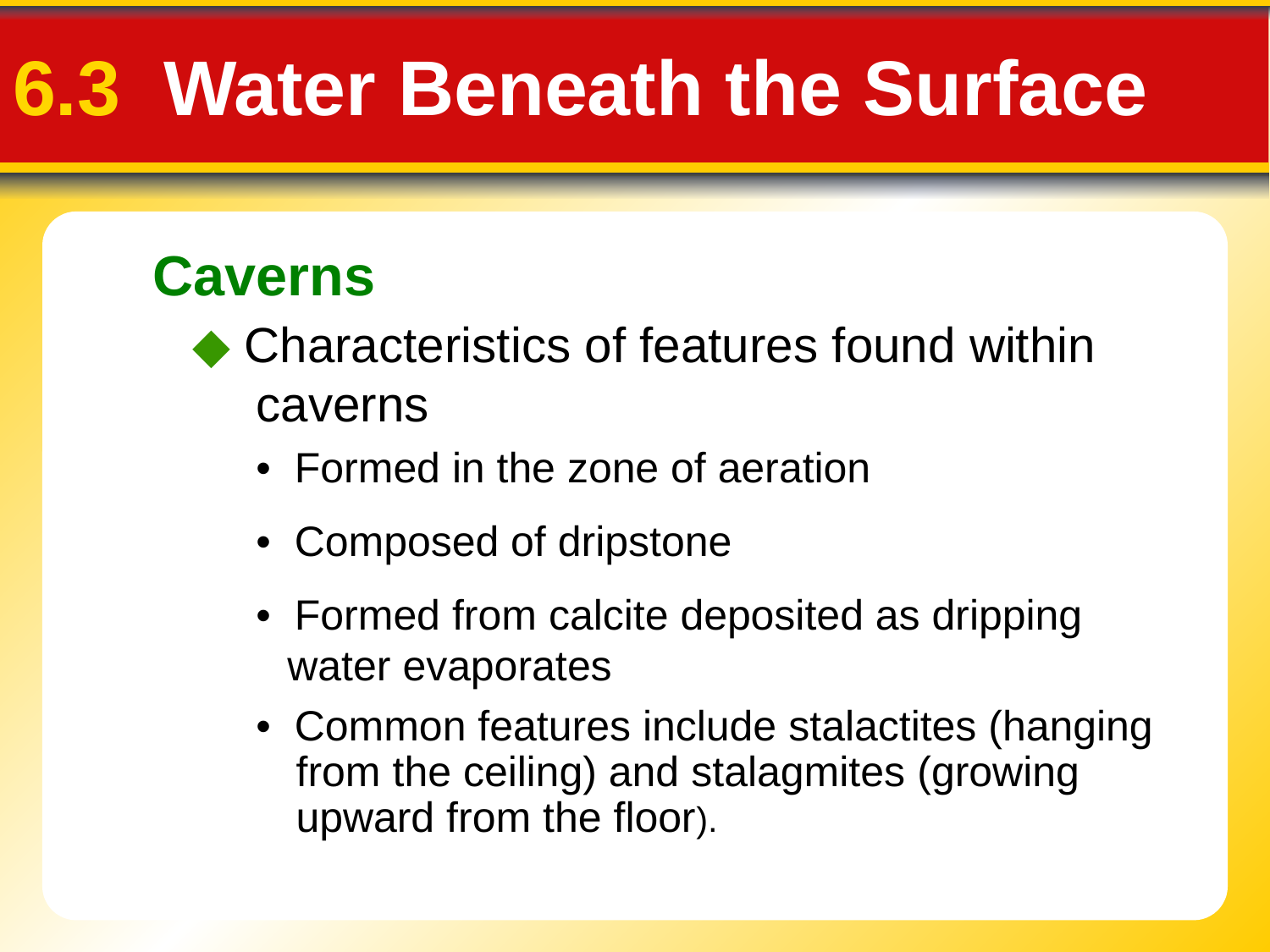

6.3  Water Beneath the Surface

Caverns
◆ Characteristics of features found within caverns
•  Formed in the zone of aeration
•  Composed of dripstone
•  Formed from calcite deposited as dripping water evaporates
•  Common features include stalactites (hanging from the ceiling) and stalagmites (growing upward from the floor).